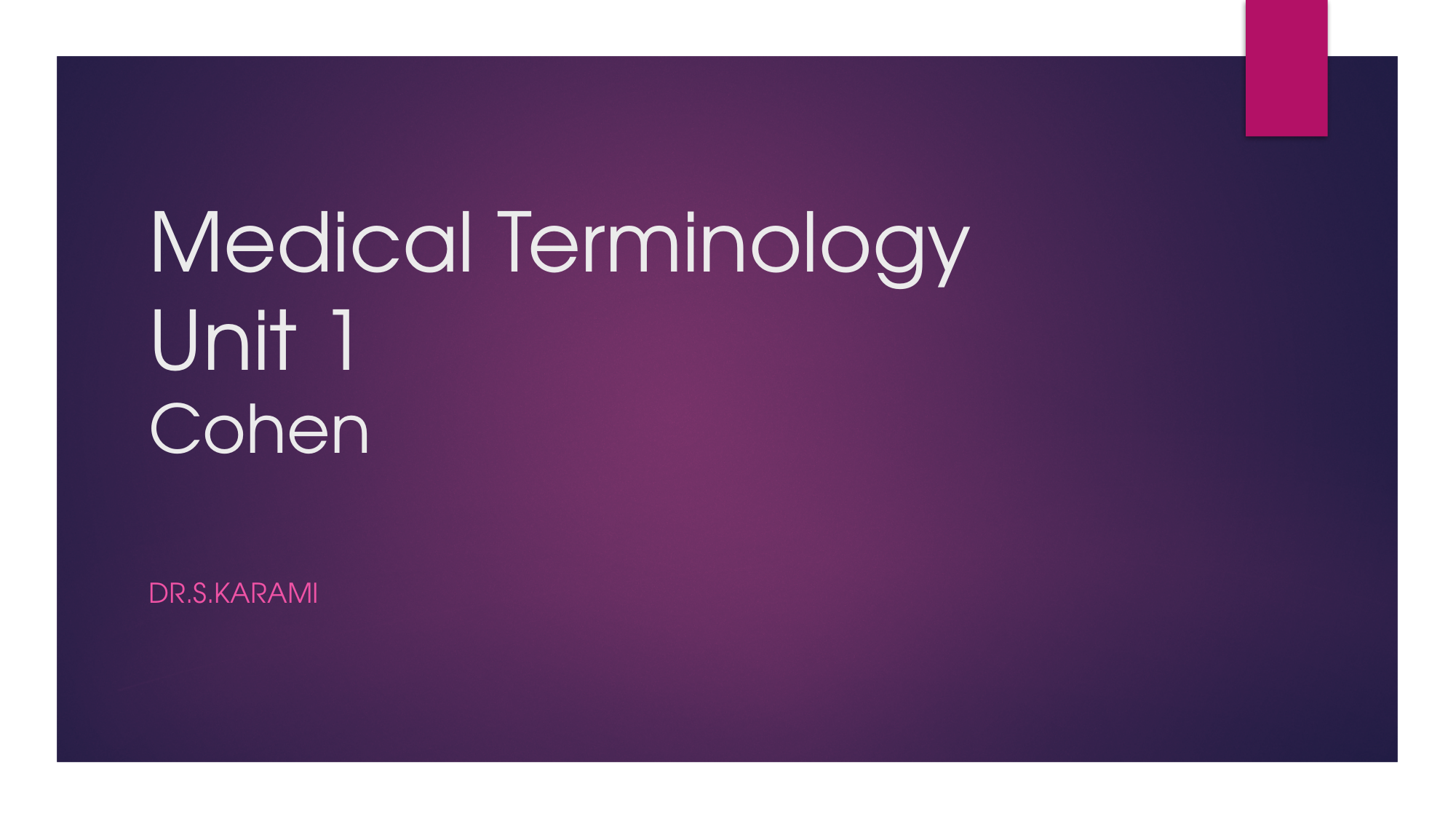

# Medical Terminology Unit 1 Cohen
Dr.s.Karami